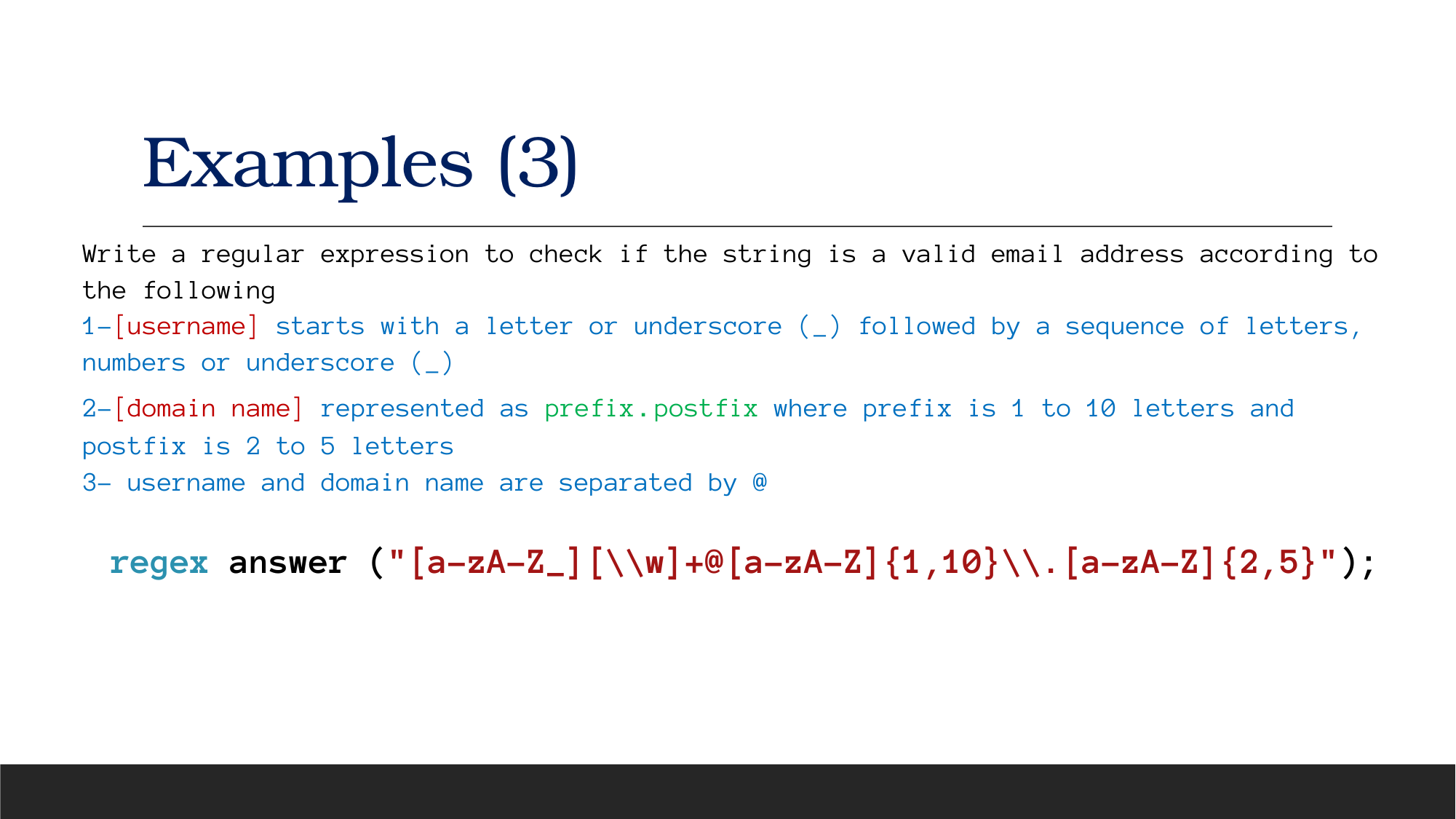

# Examples (3)
Write a regular expression to check if the string is a valid email address according to the following
1-[username] starts with a letter or underscore (_) followed by a sequence of letters, numbers or underscore (_)
2-[domain name] represented as prefix.postfix where prefix is 1 to 10 letters and postfix is 2 to 5 letters
3- username and domain name are separated by @

regex answer ("[a-zA-Z_][\\w]+@[a-zA-Z]{1,10}\\.[a-zA-Z]{2,5}");